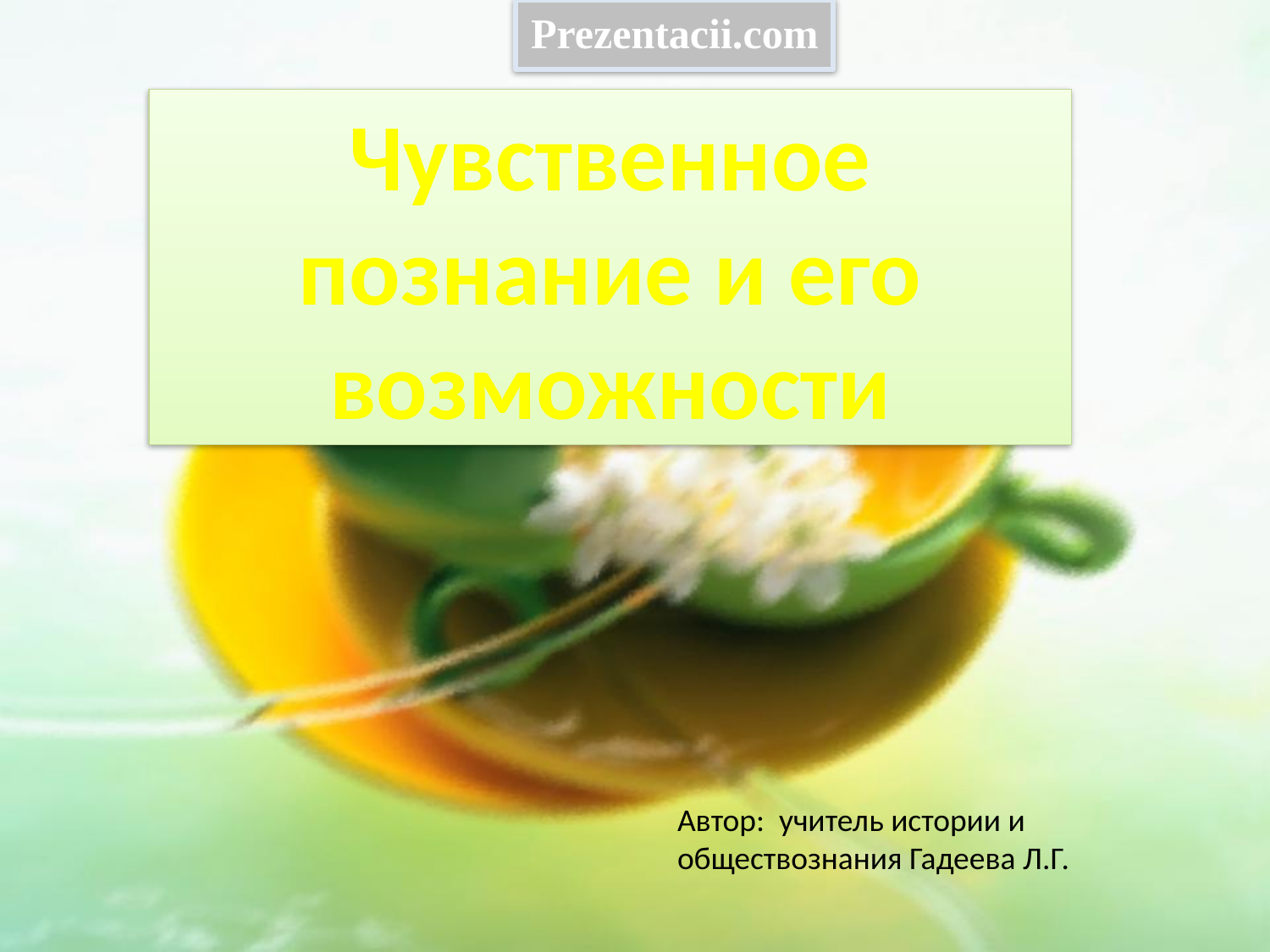

Prezentacii.com
Чувственное познание и его возможности
Автор:  учитель истории и обществознания Гадеева Л.Г.